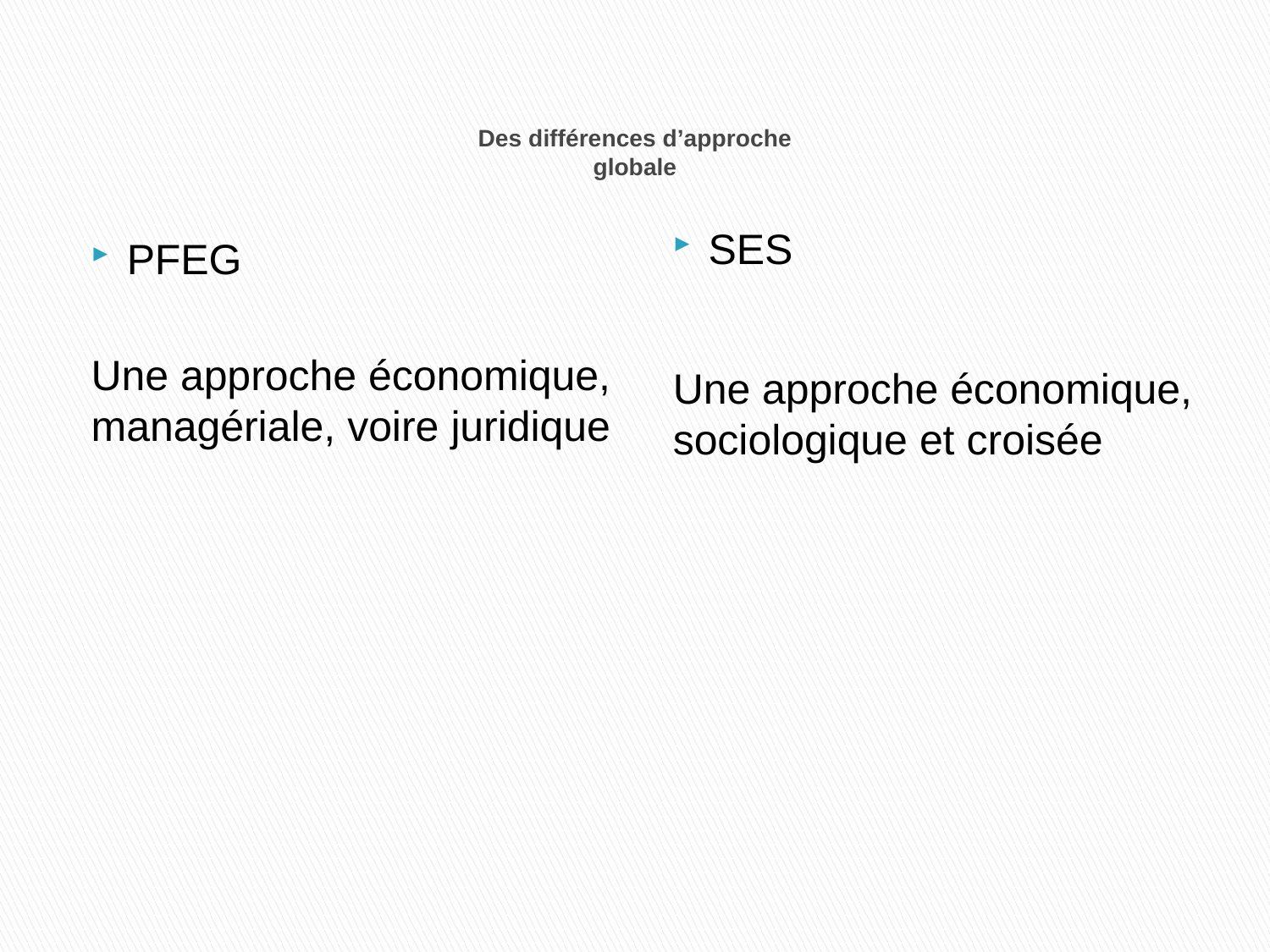

# Des différences d’approche globale
SES

Une approche économique, sociologique et croisée

PFEG

Une approche économique, managériale, voire juridique